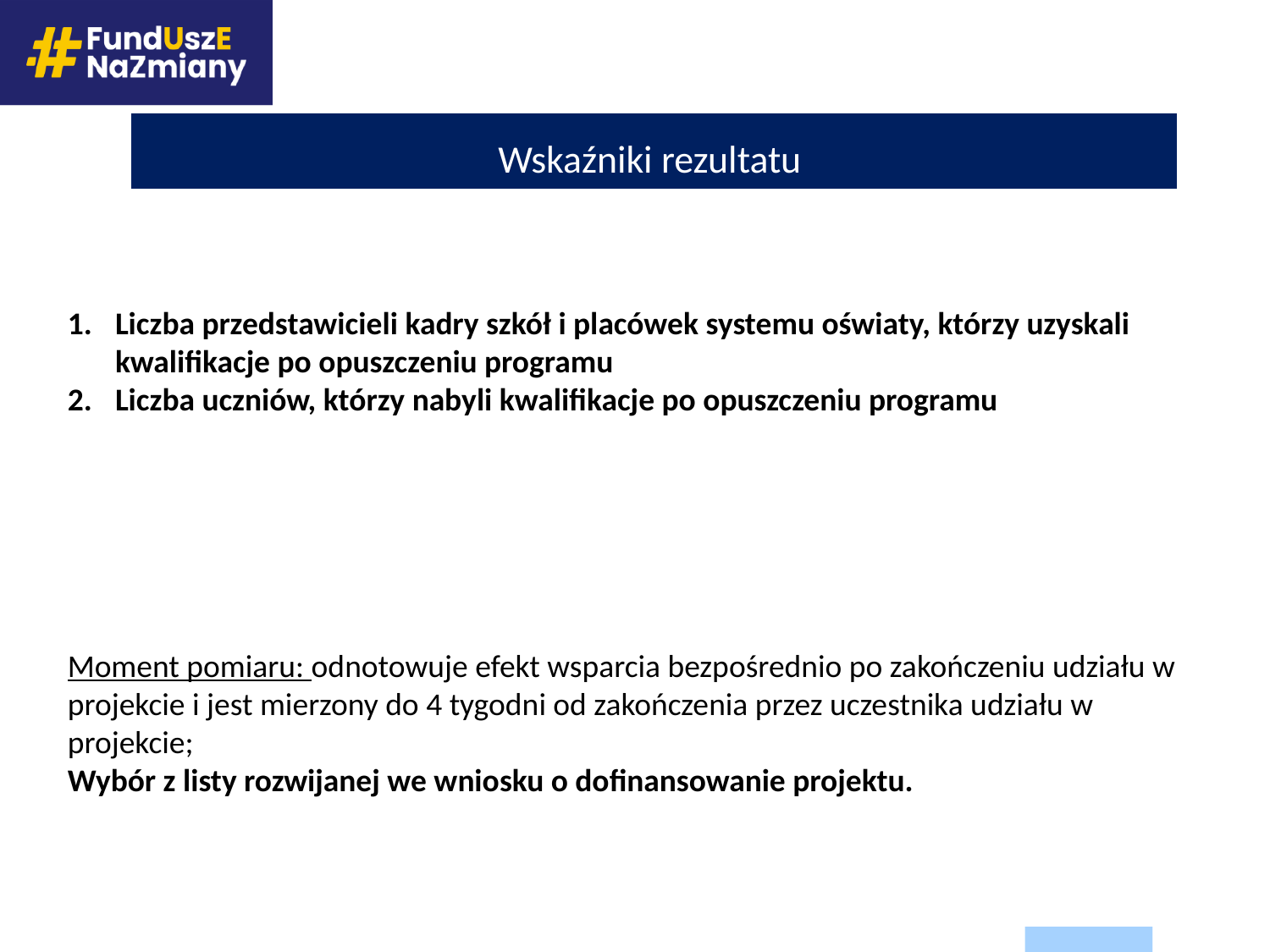

Wskaźniki rezultatu
Liczba przedstawicieli kadry szkół i placówek systemu oświaty, którzy uzyskali kwalifikacje po opuszczeniu programu
Liczba uczniów, którzy nabyli kwalifikacje po opuszczeniu programu

Moment pomiaru: odnotowuje efekt wsparcia bezpośrednio po zakończeniu udziału w projekcie i jest mierzony do 4 tygodni od zakończenia przez uczestnika udziału w projekcie;
Wybór z listy rozwijanej we wniosku o dofinansowanie projektu.